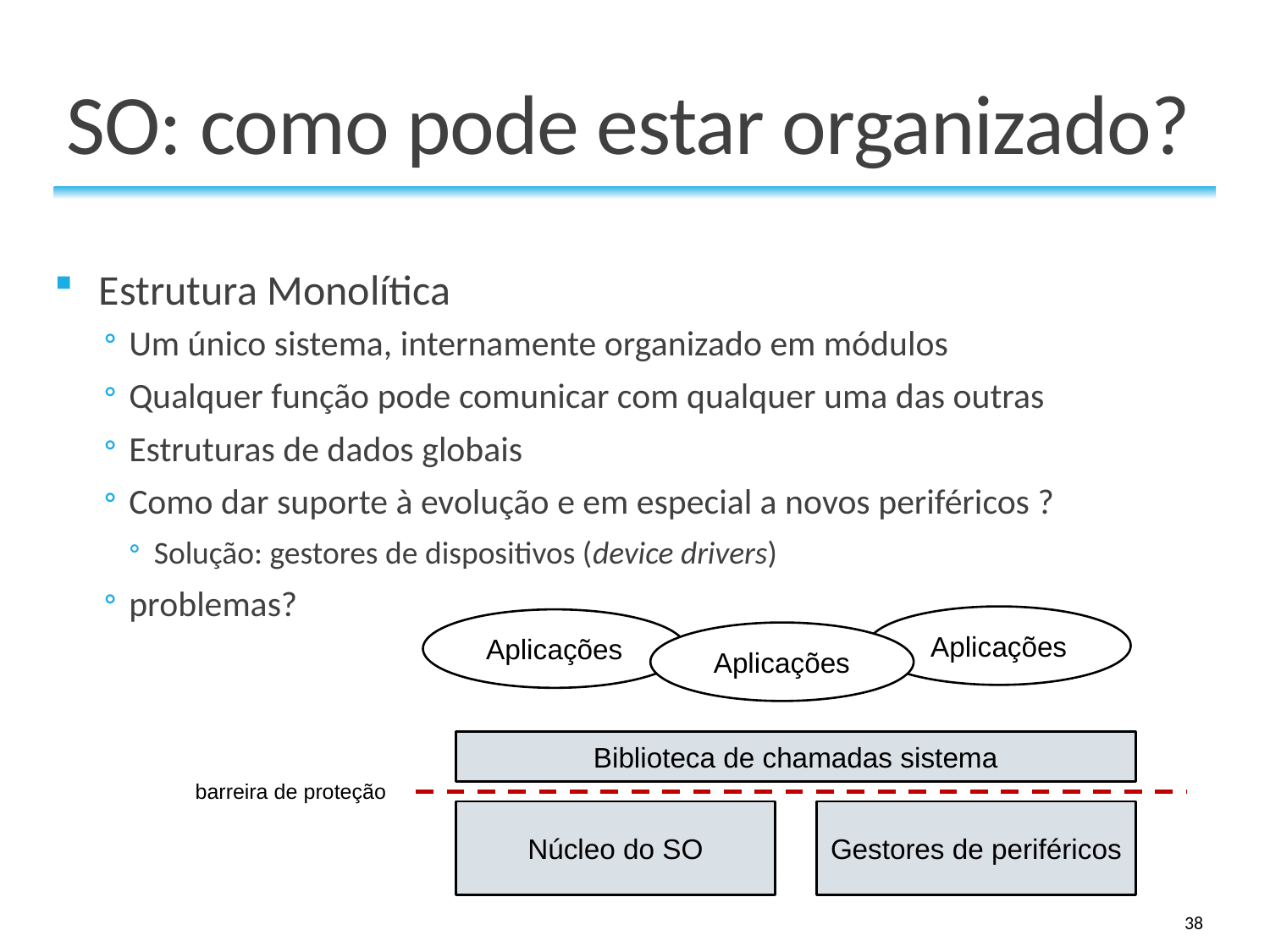

# SO: como pode estar organizado?
Estrutura Monolítica
Um único sistema, internamente organizado em módulos
Qualquer função pode comunicar com qualquer uma das outras
Estruturas de dados globais
Como dar suporte à evolução e em especial a novos periféricos ?
Solução: gestores de dispositivos (device drivers)
problemas?
Aplicações
Aplicações
Aplicações
Biblioteca de chamadas sistema
barreira de proteção
Núcleo do SO
Gestores de periféricos
38